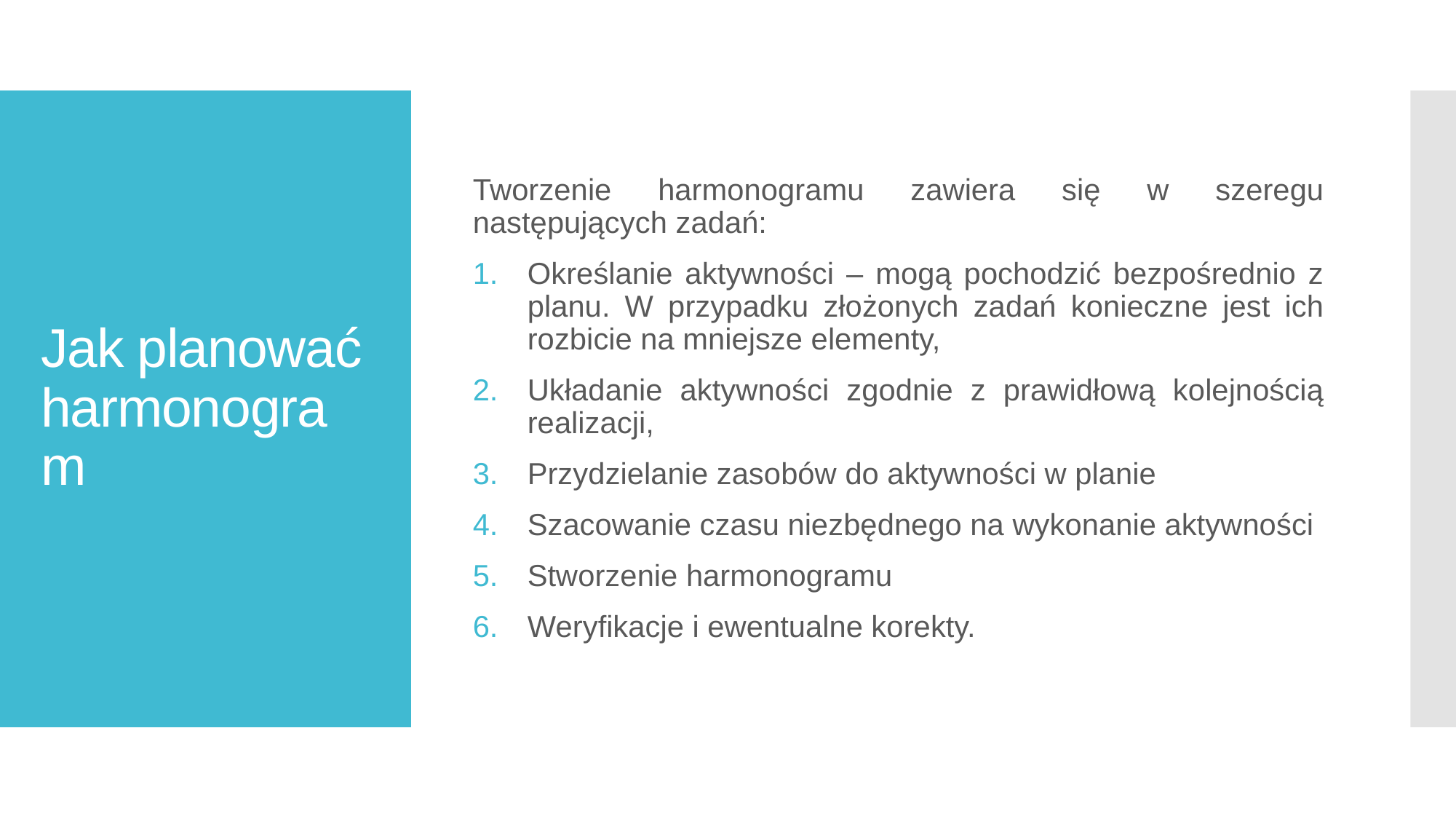

Tworzenie harmonogramu zawiera się w szeregu następujących zadań:
Określanie aktywności – mogą pochodzić bezpośrednio z planu. W przypadku złożonych zadań konieczne jest ich rozbicie na mniejsze elementy,
Układanie aktywności zgodnie z prawidłową kolejnością realizacji,
Przydzielanie zasobów do aktywności w planie
Szacowanie czasu niezbędnego na wykonanie aktywności
Stworzenie harmonogramu
Weryfikacje i ewentualne korekty.
# Jak planować harmonogram